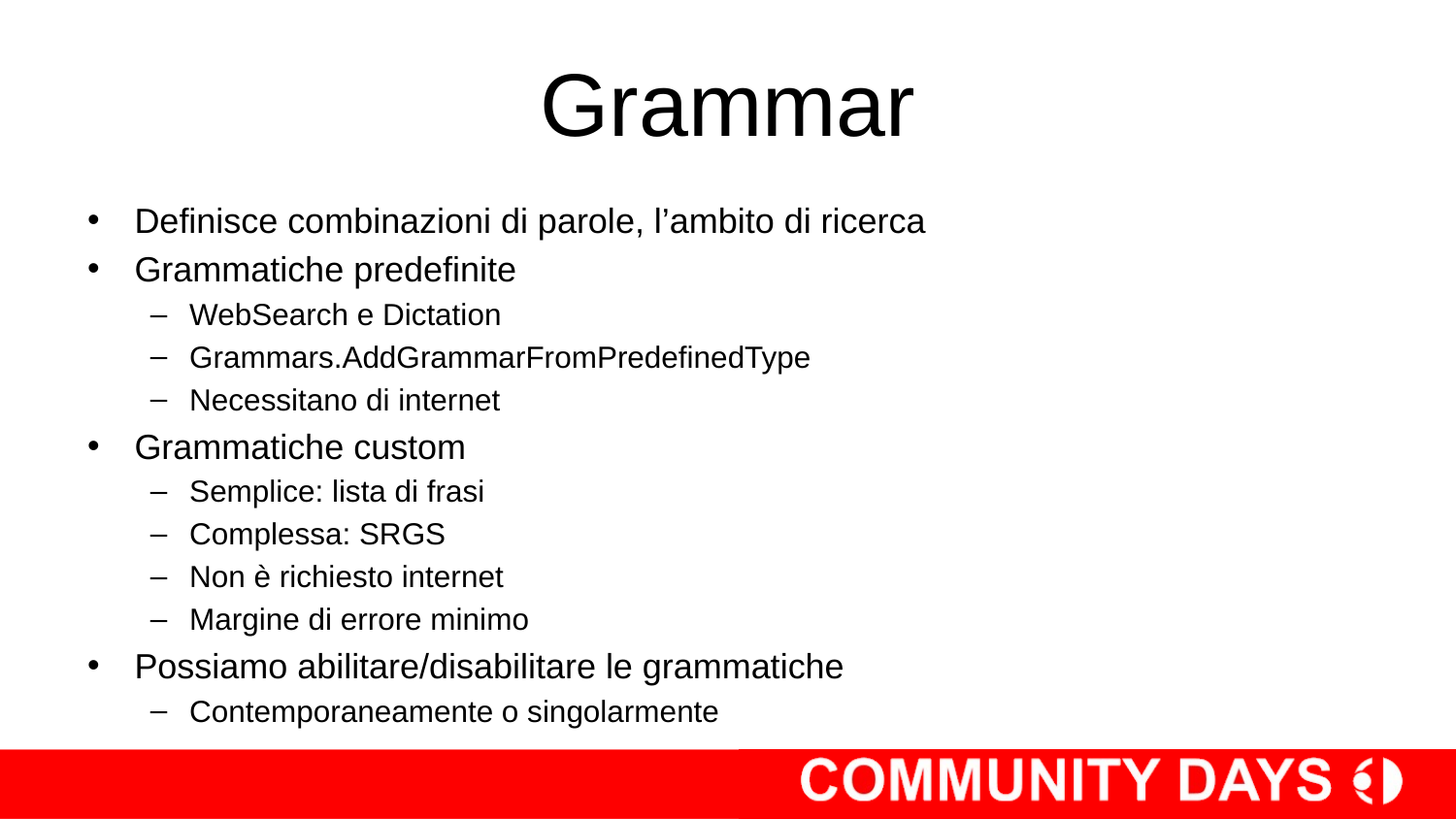

# Grammar
Definisce combinazioni di parole, l’ambito di ricerca
Grammatiche predefinite
WebSearch e Dictation
Grammars.AddGrammarFromPredefinedType
Necessitano di internet
Grammatiche custom
Semplice: lista di frasi
Complessa: SRGS
Non è richiesto internet
Margine di errore minimo
Possiamo abilitare/disabilitare le grammatiche
Contemporaneamente o singolarmente